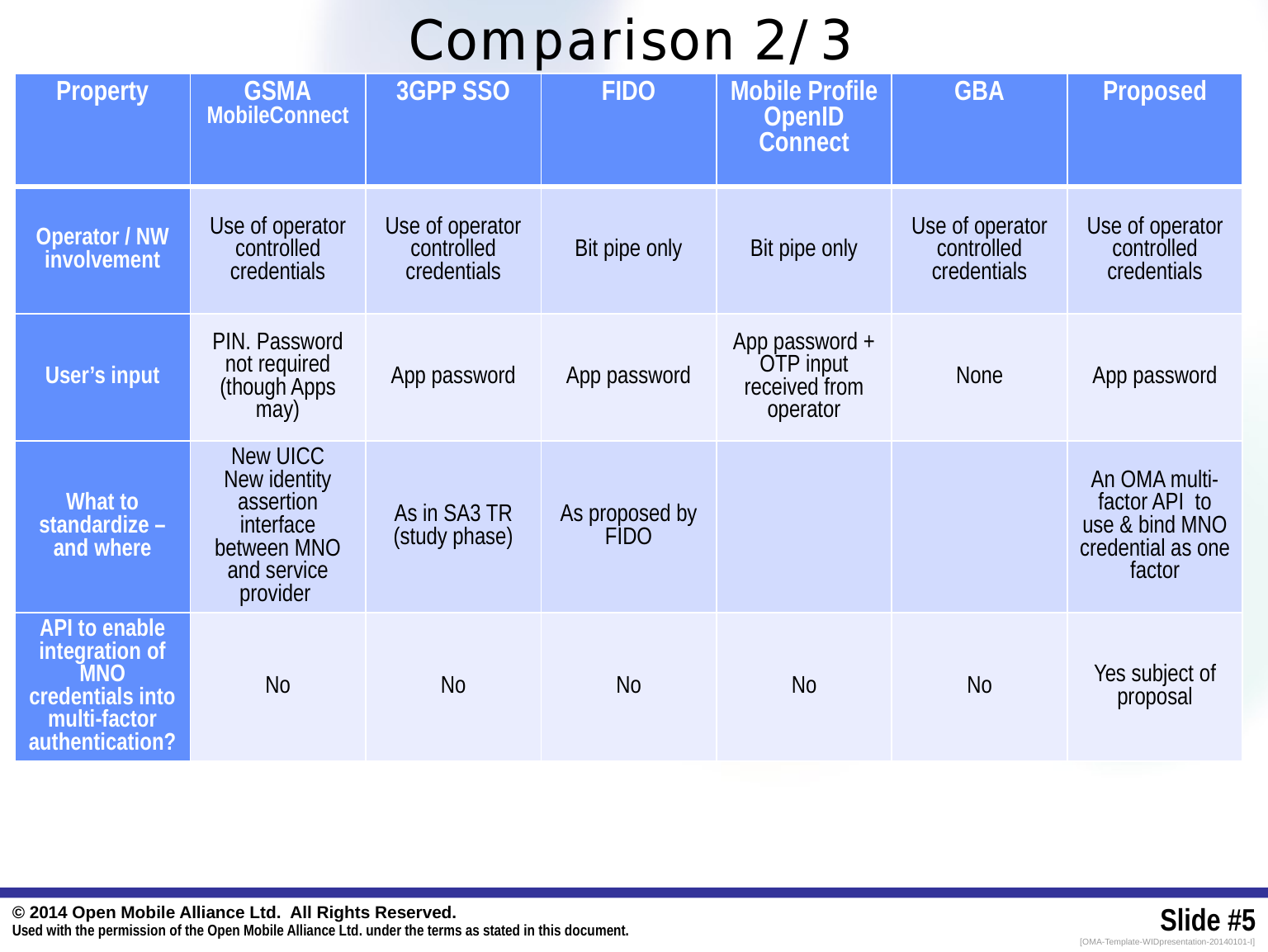

# Comparison 2/3
| Property | GSMA MobileConnect | 3GPP SSO | FIDO | Mobile Profile OpenID Connect | GBA | Proposed |
| --- | --- | --- | --- | --- | --- | --- |
| Operator / NW involvement | Use of operator controlled credentials | Use of operator controlled credentials | Bit pipe only | Bit pipe only | Use of operator controlled credentials | Use of operator controlled credentials |
| User’s input | PIN. Password not required (though Apps may) | App password | App password | App password + OTP input received from operator | None | App password |
| What to standardize – and where | New UICC New identity assertion interface between MNO and service provider | As in SA3 TR (study phase) | As proposed by FIDO |  |  | An OMA multi-factor API to use & bind MNO credential as one factor |
| API to enable integration of MNO credentials into multi-factor authentication? | No | No | No | No | No | Yes subject of proposal |